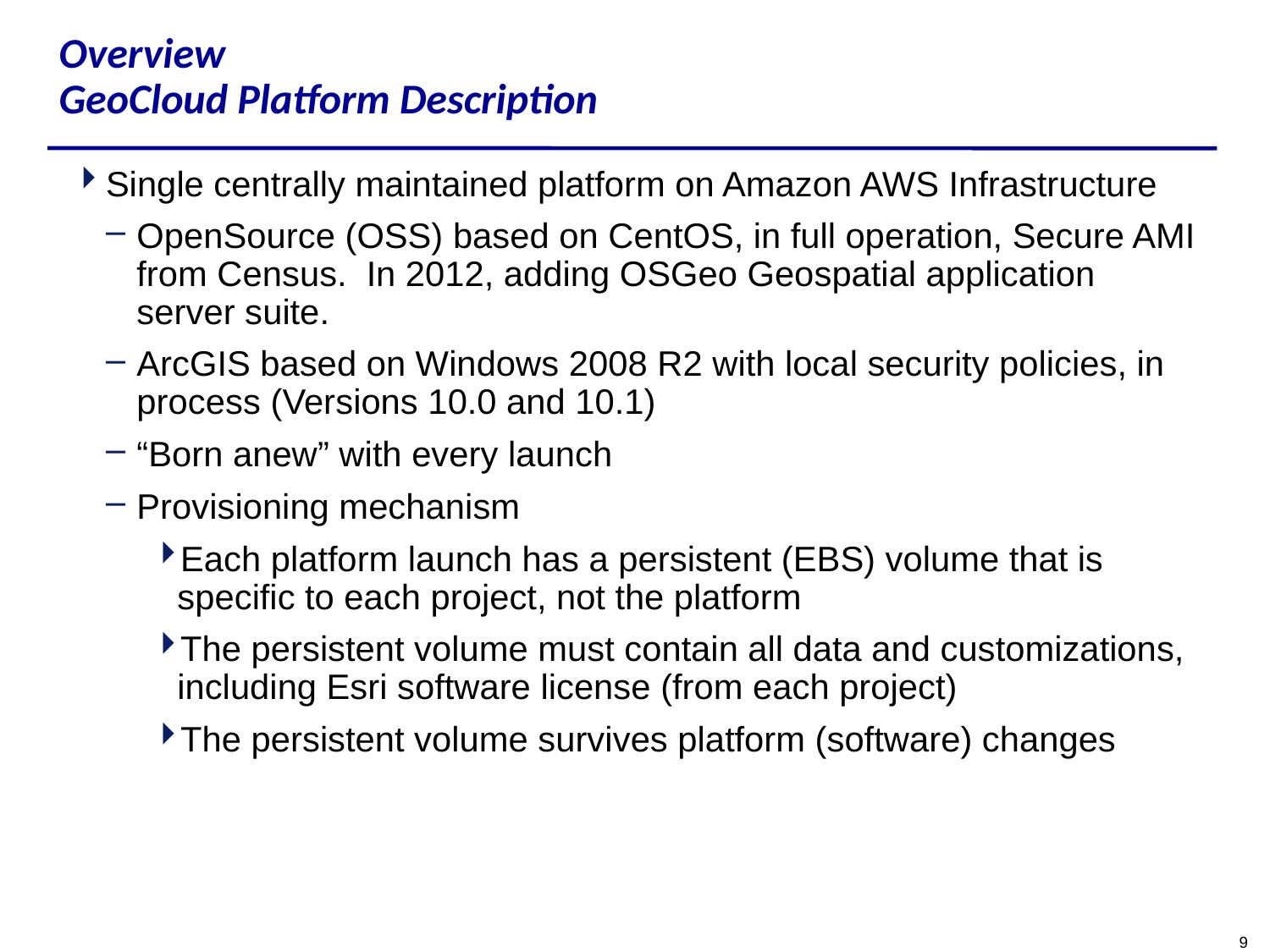

# Overview GeoCloud Platform Description
Single centrally maintained platform on Amazon AWS Infrastructure
OpenSource (OSS) based on CentOS, in full operation, Secure AMI from Census.  In 2012, adding OSGeo Geospatial application server suite.
ArcGIS based on Windows 2008 R2 with local security policies, in process (Versions 10.0 and 10.1)
“Born anew” with every launch
Provisioning mechanism
Each platform launch has a persistent (EBS) volume that is specific to each project, not the platform
The persistent volume must contain all data and customizations, including Esri software license (from each project)
The persistent volume survives platform (software) changes